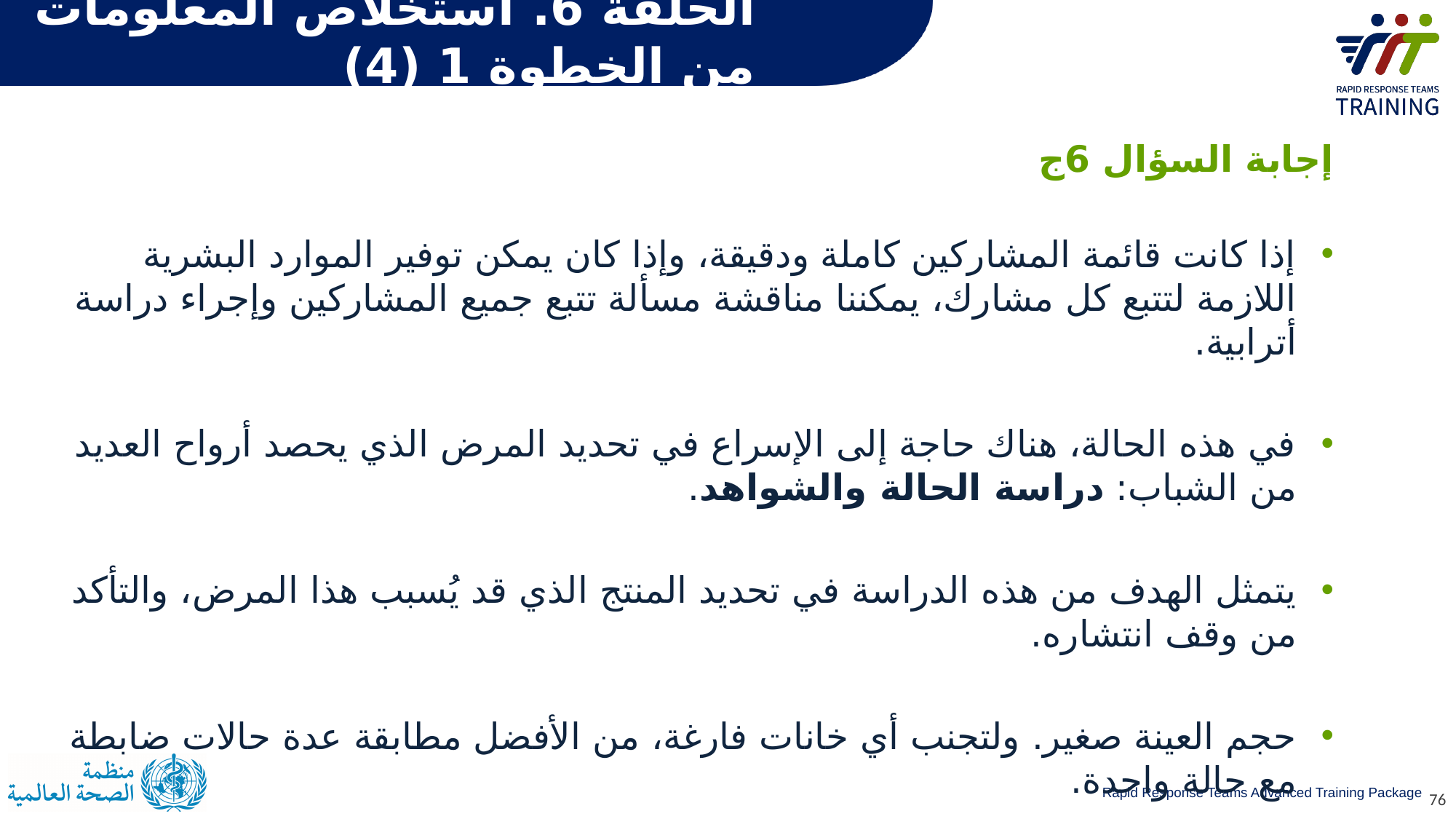

# الحلقة 6. استخلاص المعلومات من الخطوة 1 (4)
إجابة السؤال 6ج

إذا كانت قائمة المشاركين كاملة ودقيقة، وإذا كان يمكن توفير الموارد البشرية اللازمة لتتبع كل مشارك، يمكننا مناقشة مسألة تتبع جميع المشاركين‬‬‬‬‬‬ وإجراء دراسة أترابية.

في هذه الحالة، هناك حاجة إلى الإسراع في تحديد المرض الذي يحصد أرواح العديد من الشباب: دراسة الحالة والشواهد.

يتمثل الهدف من هذه الدراسة في تحديد المنتج الذي قد يُسبب هذا المرض، والتأكد من وقف انتشاره.

حجم العينة صغير. ولتجنب أي خانات فارغة، من الأفضل مطابقة عدة حالات ضابطة مع حالة واحدة.